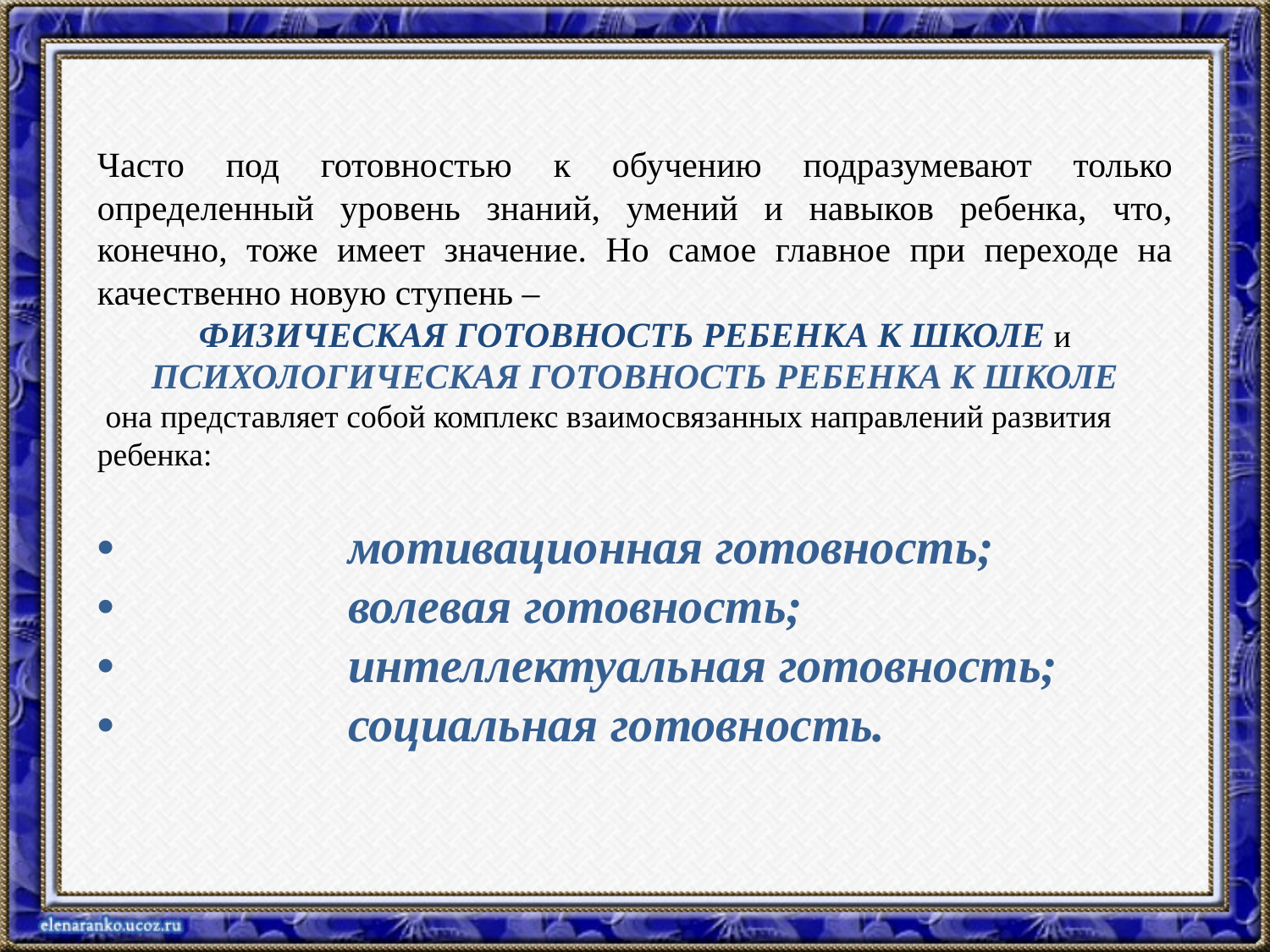

Часто под готовностью к обучению подразумевают только определенный уровень знаний, умений и навыков ребенка, что, конечно, тоже имеет значение. Но самое главное при переходе на качественно новую ступень –
ФИЗИЧЕСКАЯ ГОТОВНОСТЬ РЕБЕНКА К ШКОЛЕ и
ПСИХОЛОГИЧЕСКАЯ ГОТОВНОСТЬ РЕБЕНКА К ШКОЛЕ
 она представляет собой комплекс взаимосвязанных направлений развития ребенка:

•                   мотивационная готовность;
•                   волевая готовность;
•                   интеллектуальная готовность;
•                   социальная готовность.